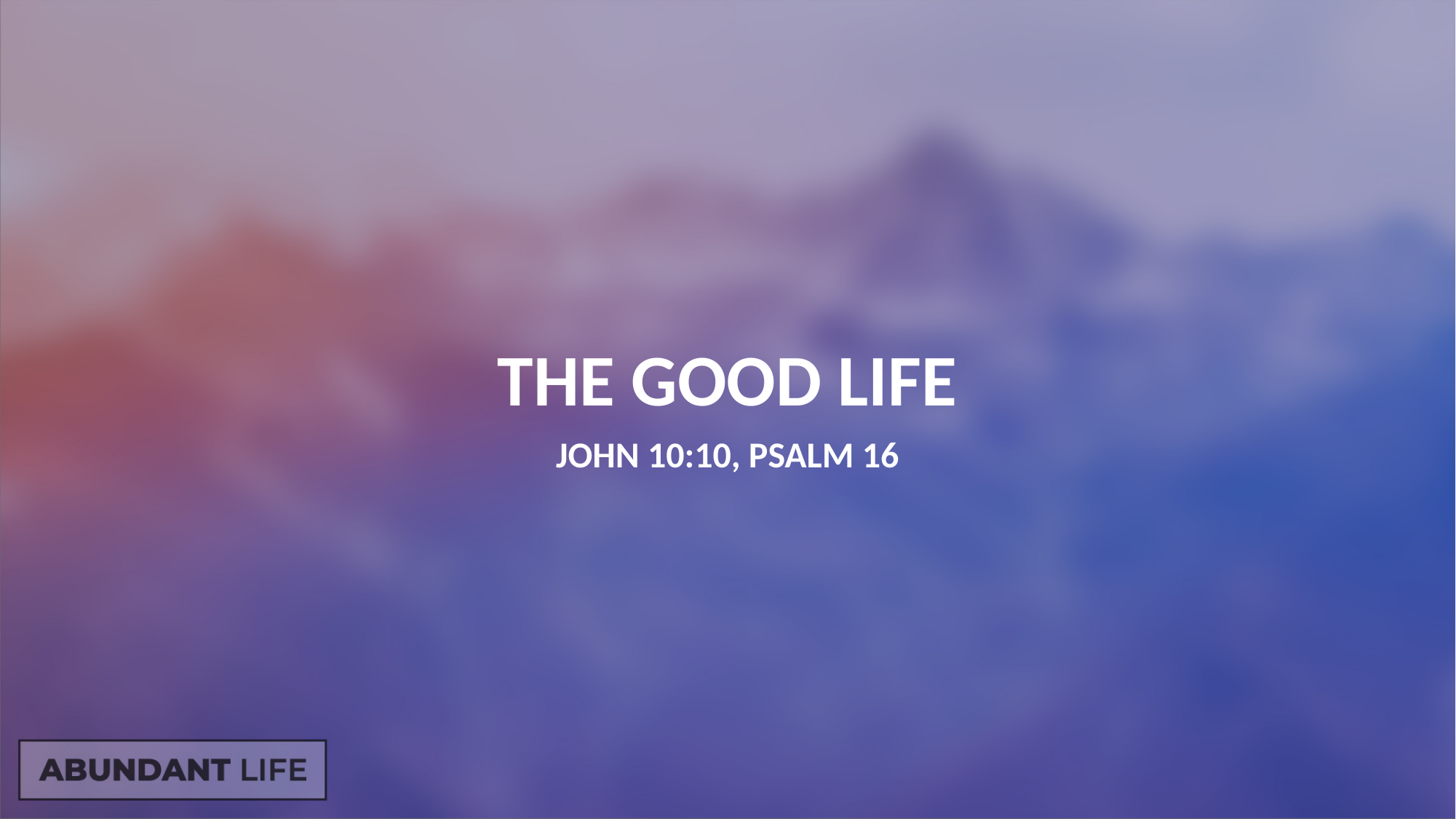

THE GOOD LIFE
JOHN 10:10, PSALM 16